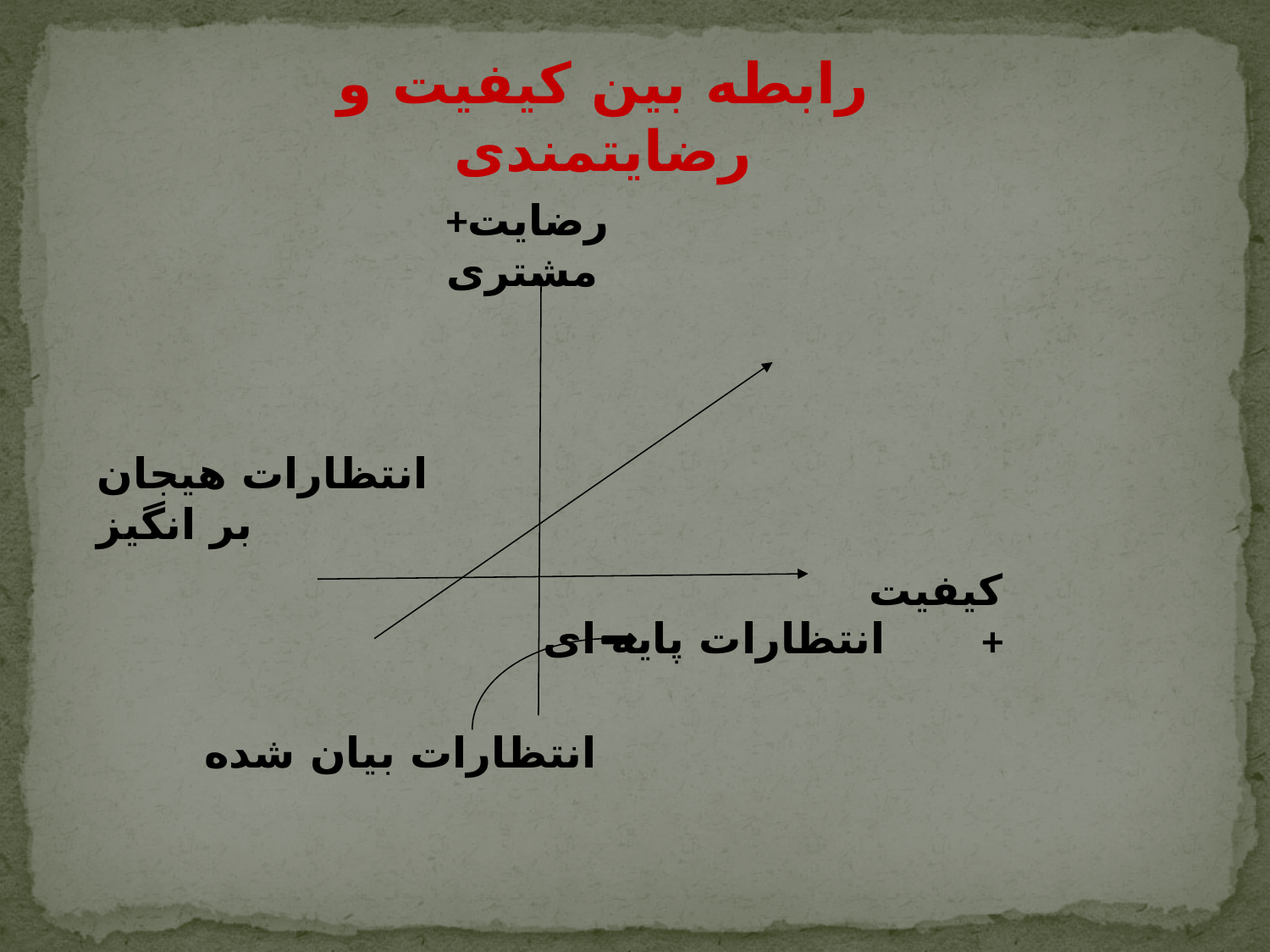

رابطه بین کیفیت و رضایتمندی

+رضایت مشتری

انتظارات هیجان بر انگیز
کیفیت +

انتظارات پایه ای
انتظارات بیان شده